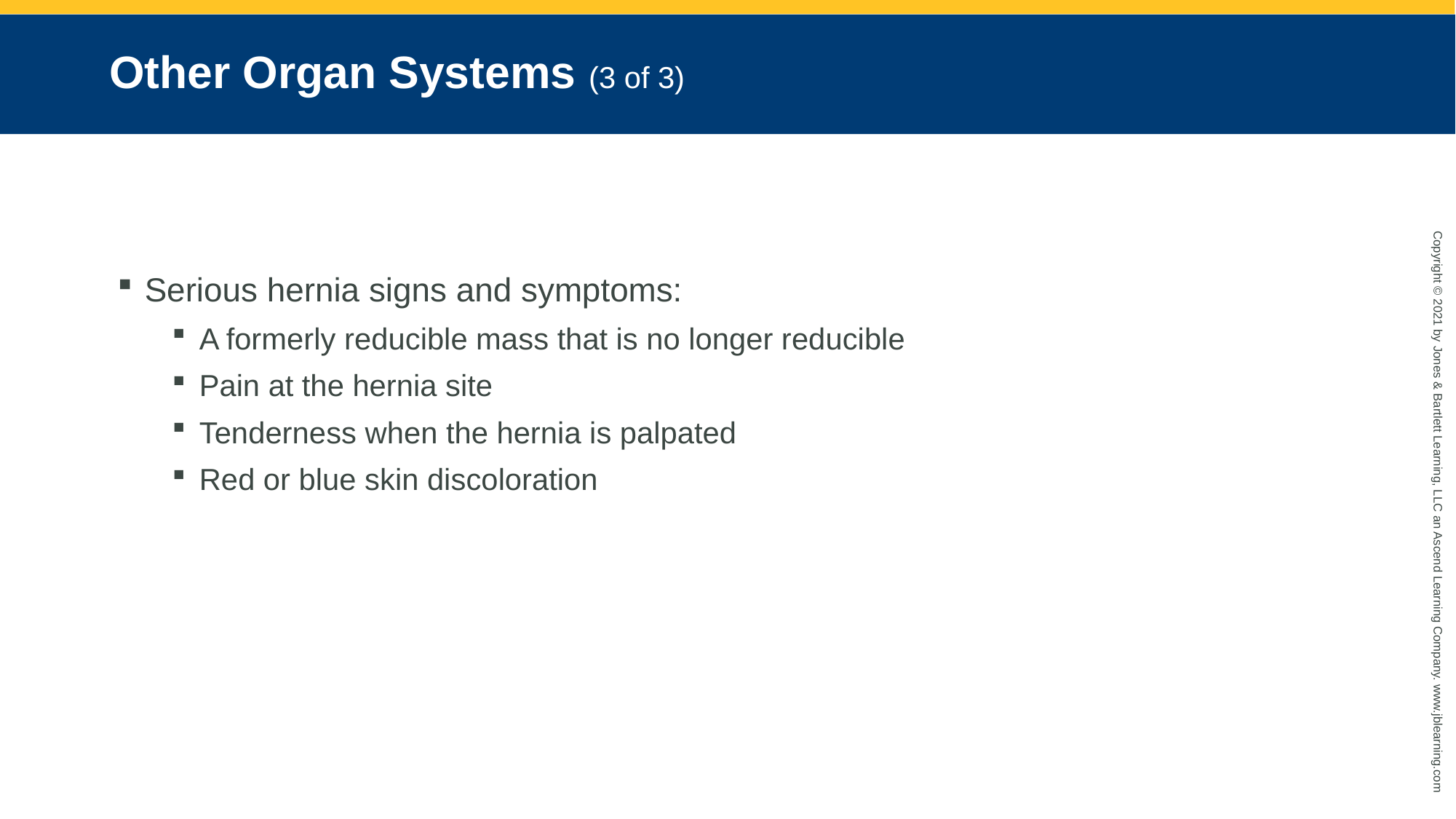

# Other Organ Systems (3 of 3)
Serious hernia signs and symptoms:
A formerly reducible mass that is no longer reducible
Pain at the hernia site
Tenderness when the hernia is palpated
Red or blue skin discoloration